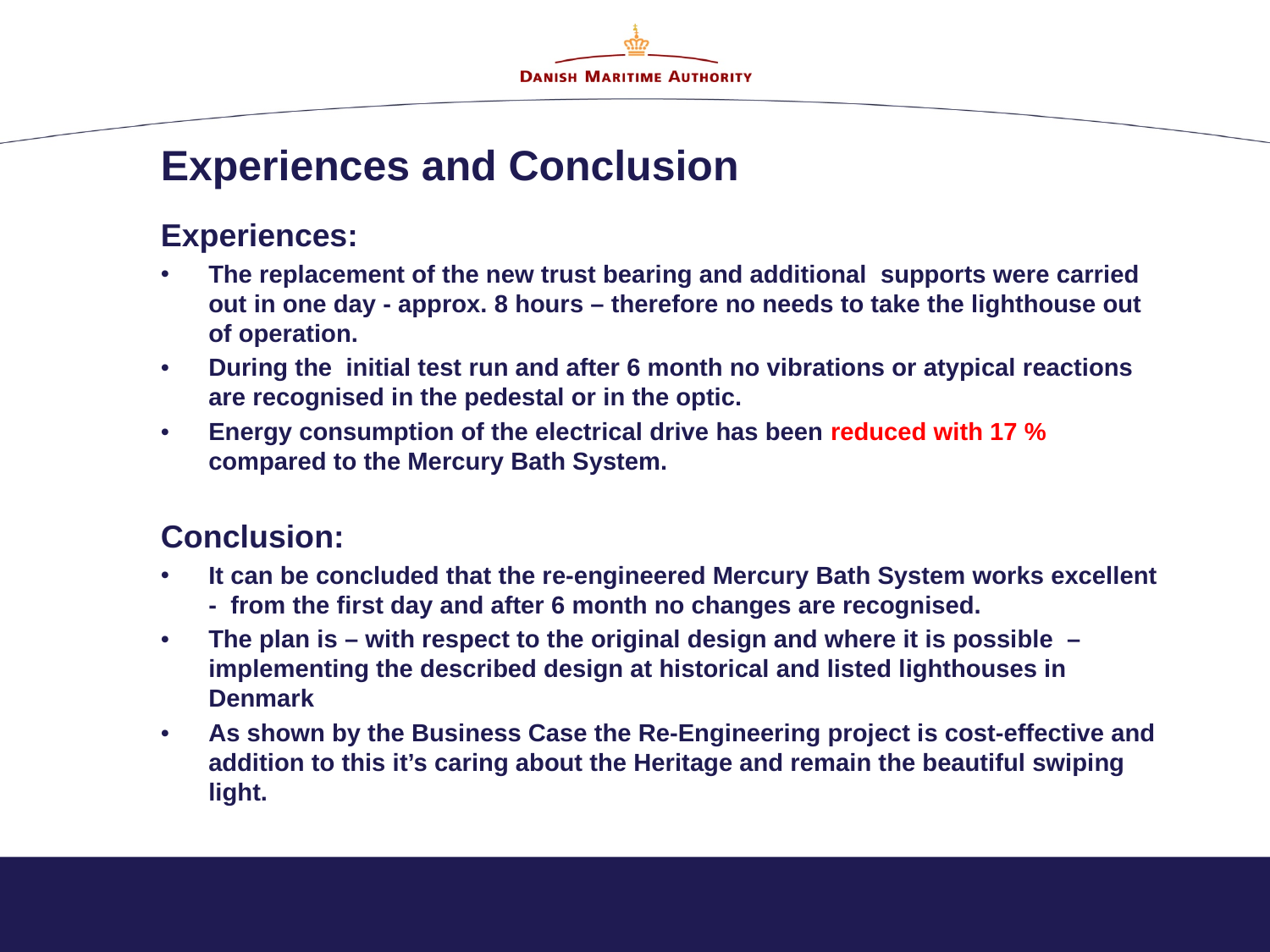

# Experiences and Conclusion
Experiences:
The replacement of the new trust bearing and additional  supports were carried out in one day - approx. 8 hours – therefore no needs to take the lighthouse out of operation.
During the  initial test run and after 6 month no vibrations or atypical reactions are recognised in the pedestal or in the optic.
Energy consumption of the electrical drive has been reduced with 17 % compared to the Mercury Bath System.

Conclusion:
It can be concluded that the re-engineered Mercury Bath System works excellent -  from the first day and after 6 month no changes are recognised.
The plan is – with respect to the original design and where it is possible  – implementing the described design at historical and listed lighthouses in Denmark
As shown by the Business Case the Re-Engineering project is cost-effective and addition to this it’s caring about the Heritage and remain the beautiful swiping light.